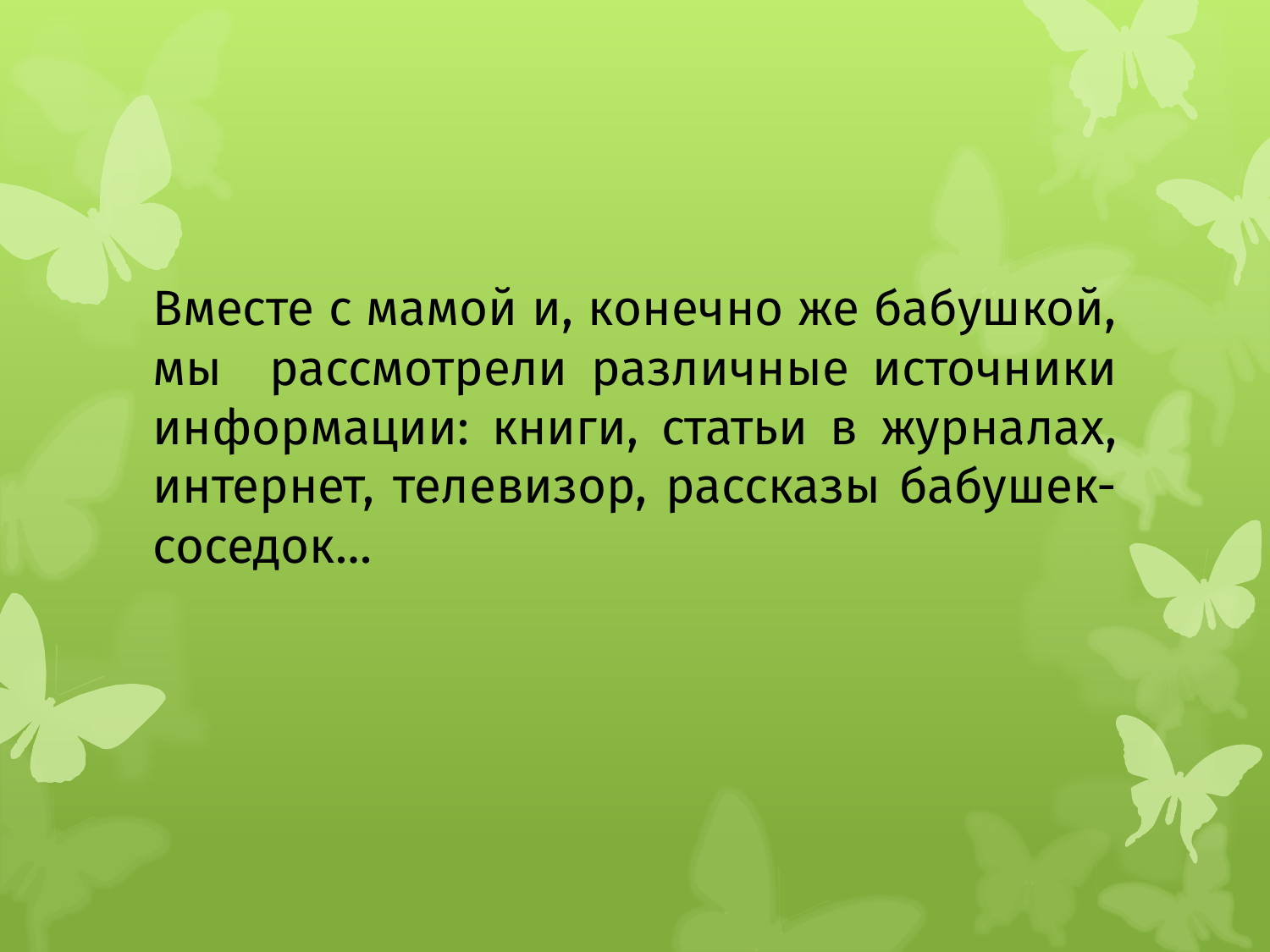

# Вместе с мамой и, конечно же бабушкой, мы  рассмотрели различные источники информации: книги, статьи в журналах, интернет, телевизор, рассказы бабушек-соседок…